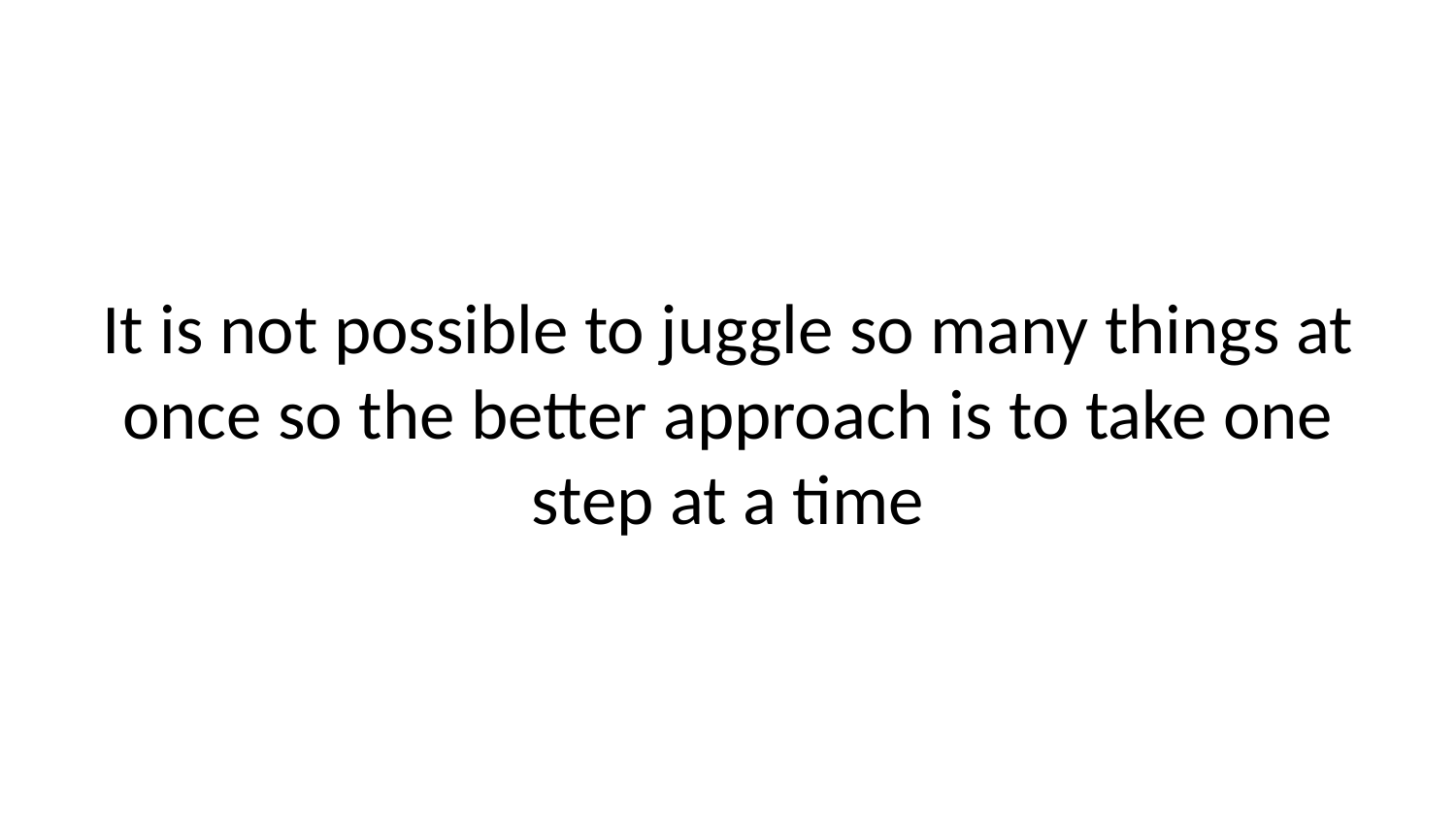

It is not possible to juggle so many things at once so the better approach is to take one step at a time